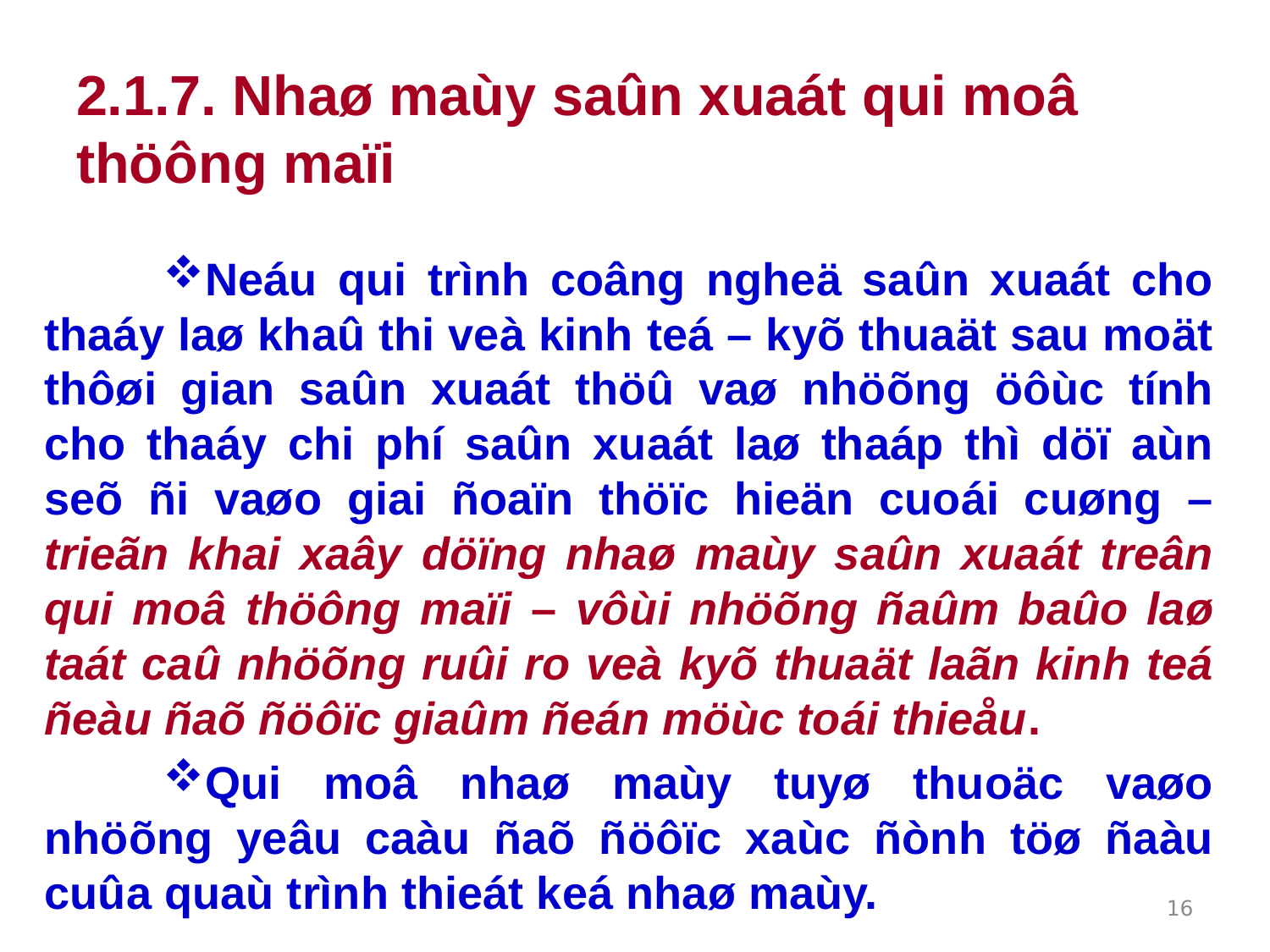

# 2.1.7. Nhaø maùy saûn xuaát qui moâ thöông maïi
Neáu qui trình coâng ngheä saûn xuaát cho thaáy laø khaû thi veà kinh teá – kyõ thuaät sau moät thôøi gian saûn xuaát thöû vaø nhöõng öôùc tính cho thaáy chi phí saûn xuaát laø thaáp thì döï aùn seõ ñi vaøo giai ñoaïn thöïc hieän cuoái cuøng – trieãn khai xaây döïng nhaø maùy saûn xuaát treân qui moâ thöông maïi – vôùi nhöõng ñaûm baûo laø taát caû nhöõng ruûi ro veà kyõ thuaät laãn kinh teá ñeàu ñaõ ñöôïc giaûm ñeán möùc toái thieåu.
Qui moâ nhaø maùy tuyø thuoäc vaøo nhöõng yeâu caàu ñaõ ñöôïc xaùc ñònh töø ñaàu cuûa quaù trình thieát keá nhaø maùy.
16